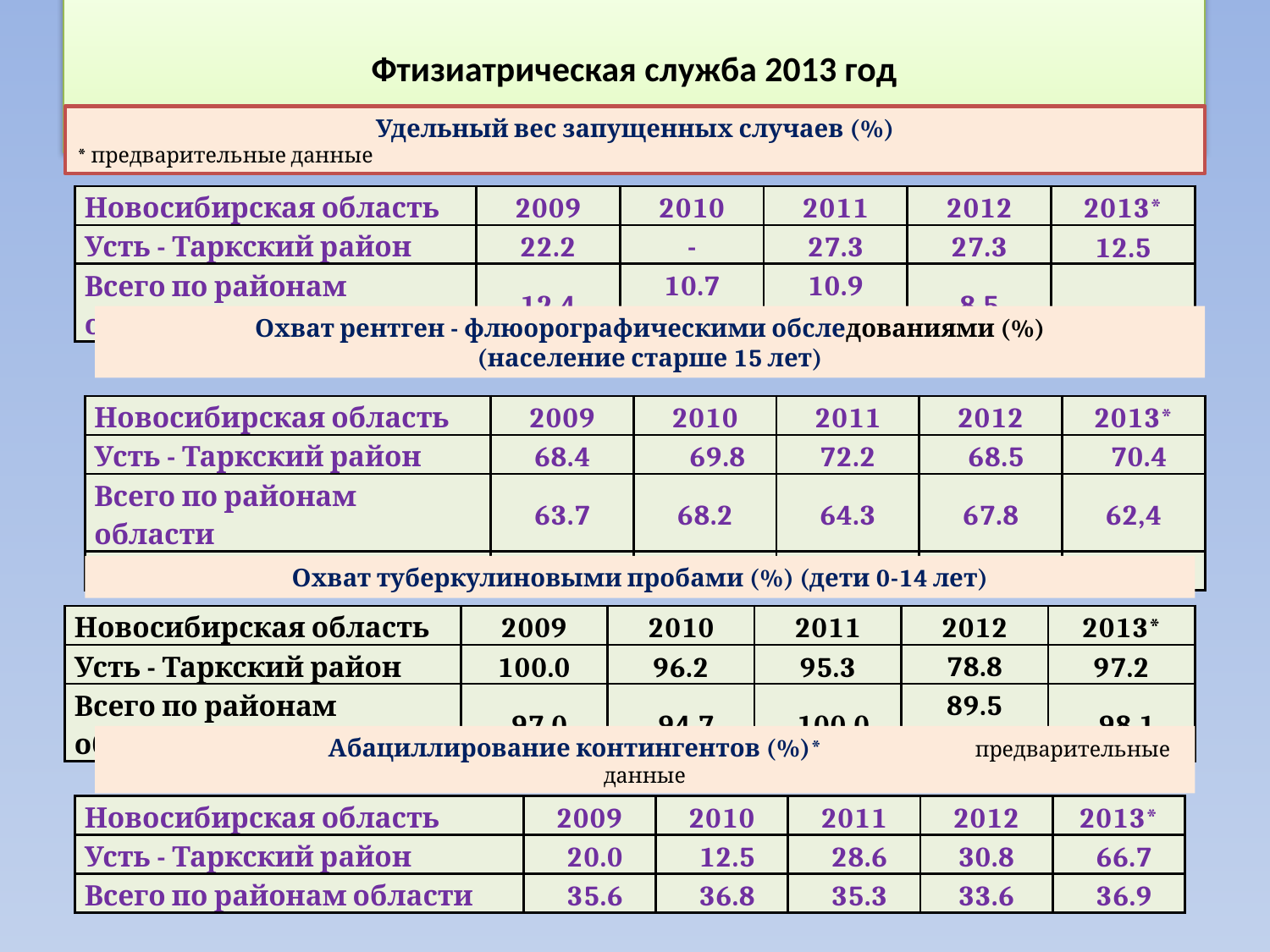

# Фтизиатрическая служба 2013 год
Удельный вес запущенных случаев (%)
* предварительные данные
| Новосибирская область | 2009 | 2010 | 2011 | 2012 | 2013\* |
| --- | --- | --- | --- | --- | --- |
| Усть - Таркский район | 22.2 | - | 27.3 | 27.3 | 12.5 |
| Всего по районам области | 12.4 | 10.7 | 10.9 | 8.5 | 8.6 |
Охват рентген - флюорографическими обследованиями (%)
(население старше 15 лет)
| Новосибирская область | 2009 | 2010 | 2011 | 2012 | 2013\* |
| --- | --- | --- | --- | --- | --- |
| Усть - Таркский район | 68.4 | 69.8 | 72.2 | 68.5 | 70.4 |
| Всего по районам области | 63.7 | 68.2 | 64.3 | 67.8 | 62,4 |
| Новосибирская область | 67.0 | 66.3 | 62.9 | 67.1 | 66.3 |
Охват туберкулиновыми пробами (%) (дети 0-14 лет)
| Новосибирская область | 2009 | 2010 | 2011 | 2012 | 2013\* |
| --- | --- | --- | --- | --- | --- |
| Усть - Таркский район | 100.0 | 96.2 | 95.3 | 78.8 | 97.2 |
| Всего по районам области | 97.0 | 94.7 | 100.0 | 89.5 | 98.1 |
                                      Абациллирование контингентов (%)*                            предварительные данные
| Новосибирская область | 2009 | 2010 | 2011 | 2012 | 2013\* |
| --- | --- | --- | --- | --- | --- |
| Усть - Таркский район | 20.0 | 12.5 | 28.6 | 30.8 | 66.7 |
| Всего по районам области | 35.6 | 36.8 | 35.3 | 33.6 | 36.9 |